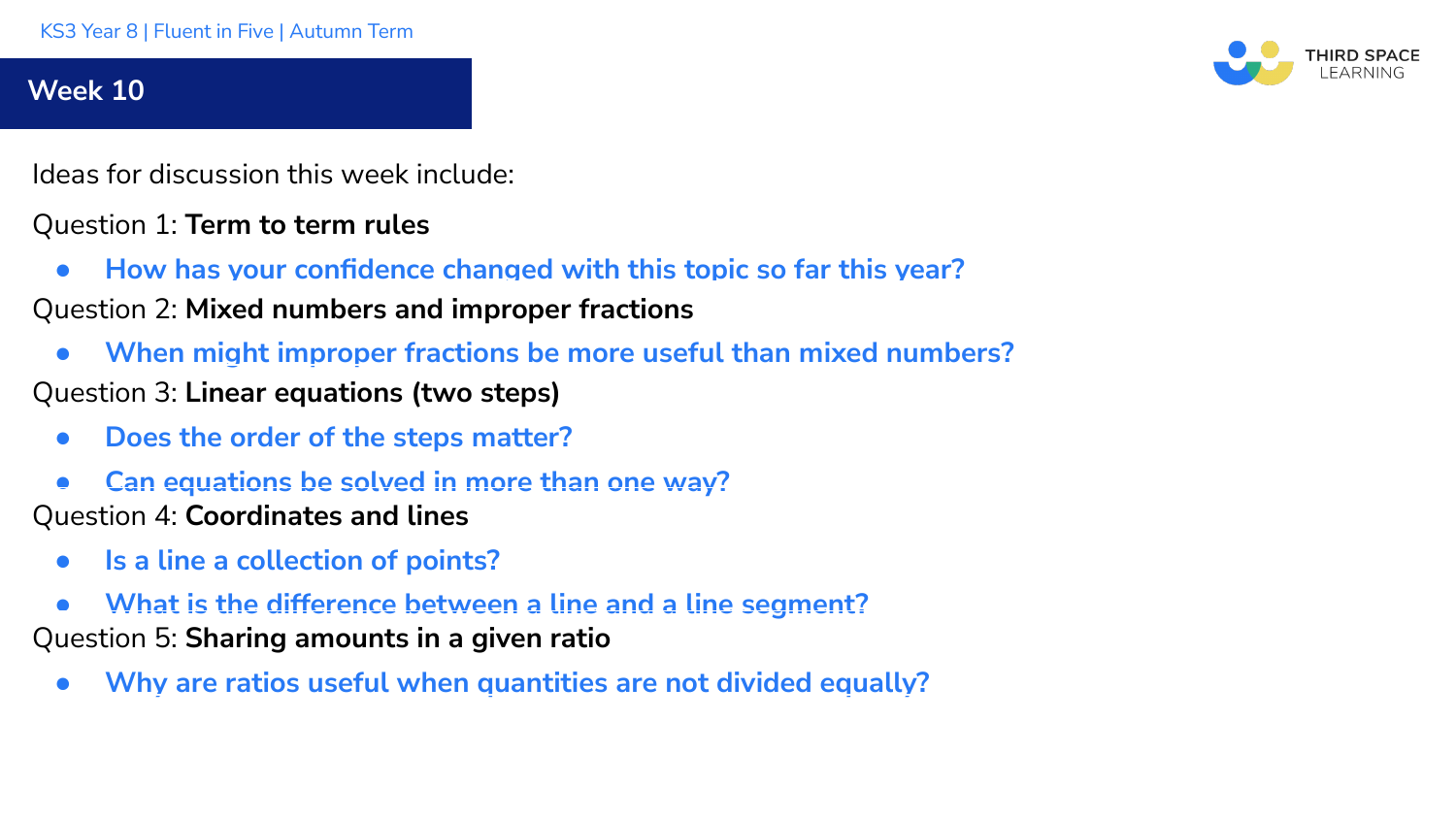

Week 10
| Ideas for discussion this week include: |
| --- |
| Question 1: Term to term rules How has your confidence changed with this topic so far this year? |
| Question 2: Mixed numbers and improper fractions When might improper fractions be more useful than mixed numbers? |
| Question 3: Linear equations (two steps) Does the order of the steps matter? Can equations be solved in more than one way? |
| Question 4: Coordinates and lines Is a line a collection of points? What is the difference between a line and a line segment? |
| Question 5: Sharing amounts in a given ratio Why are ratios useful when quantities are not divided equally? |